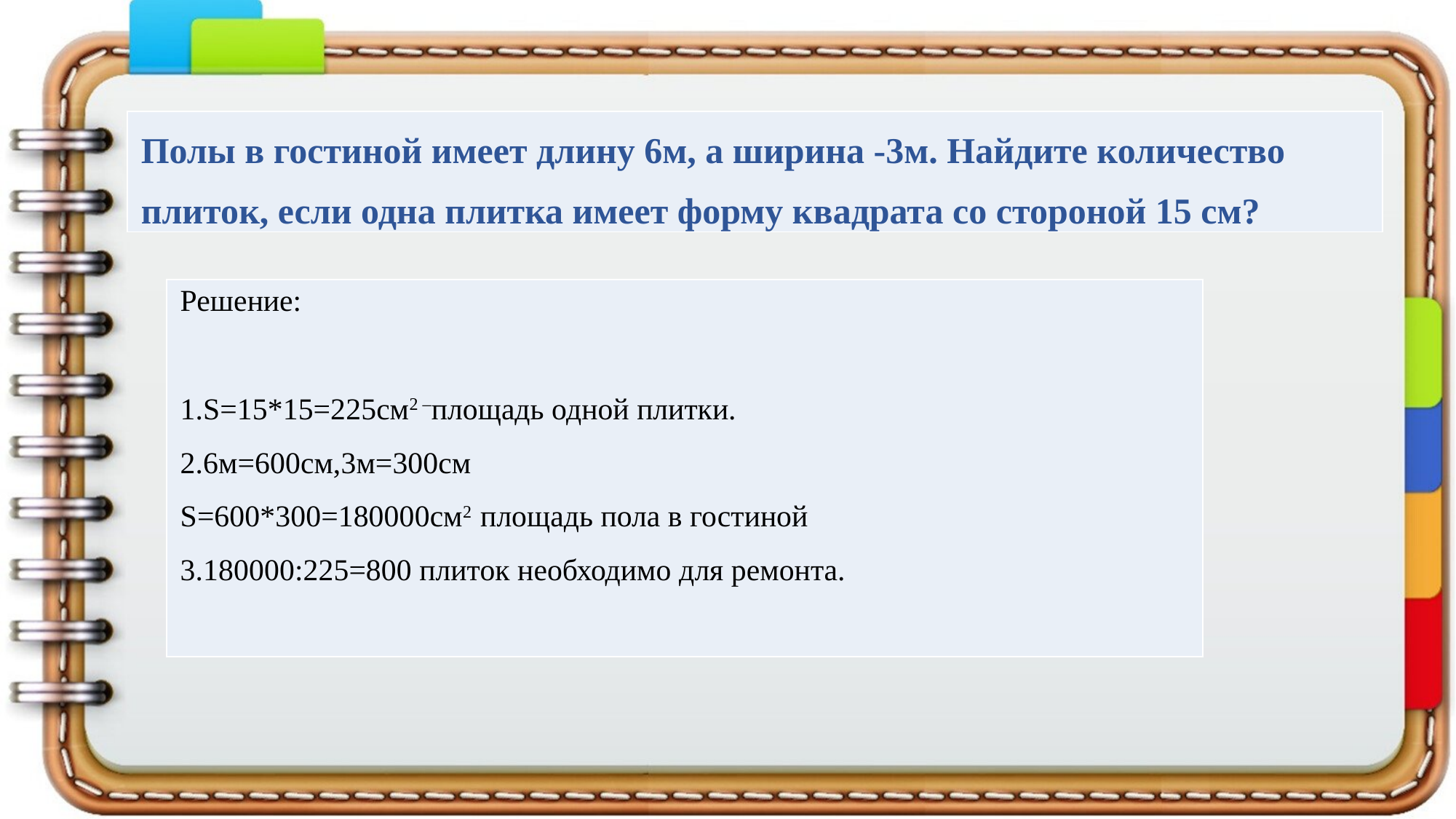

| Полы в гостиной имеет длину 6м, а ширина -3м. Найдите количество плиток, если одна плитка имеет форму квадрата со стороной 15 см? |
| --- |
| Решение: 1.S=15\*15=225см2 –площадь одной плитки. 2.6м=600см,3м=300см S=600\*300=180000см2 площадь пола в гостиной 3.180000:225=800 плиток необходимо для ремонта. |
| --- |